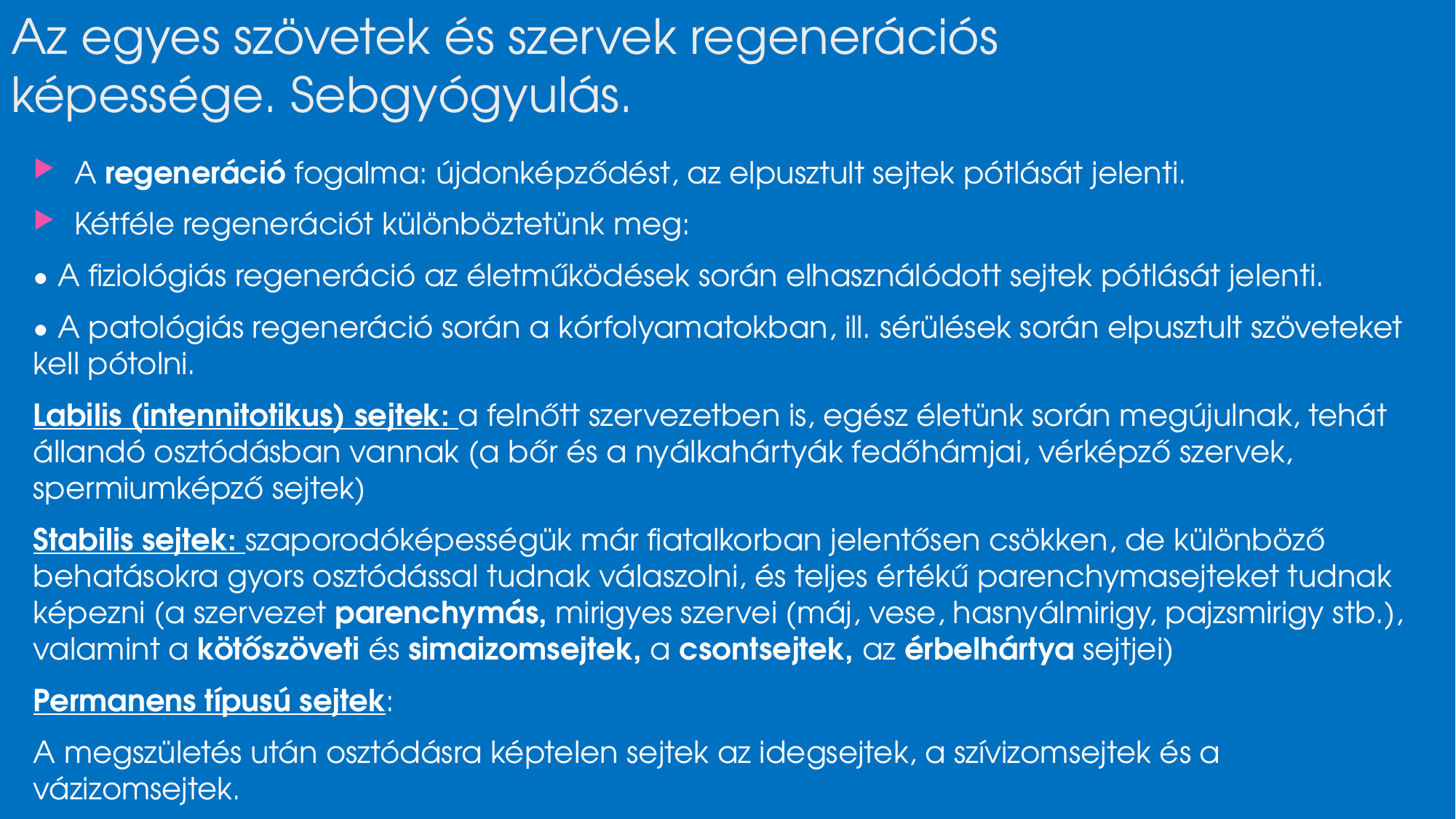

# Az egyes szövetek és szervek regenerációs képessége. Sebgyógyulás.
A regeneráció fogalma: újdonképződést, az elpusztult sejtek pótlását jelenti.
Kétféle regenerációt különböztetünk meg:
• A fiziológiás regeneráció az életműködések során elhasználódott sejtek pótlását jelenti.
• A patológiás regeneráció során a kórfolyamatokban, ill. sérülések során elpusztult szöveteket kell pótolni.
Labilis (intennitotikus) sejtek: a felnőtt szervezetben is, egész életünk során megújulnak, tehát állandó osztódásban vannak (a bőr és a nyálkahártyák fedőhámjai, vérképző szervek, spermiumképző sejtek)
Stabilis sejtek: szaporodóképességük már fiatalkorban jelentősen csökken, de különböző behatásokra gyors osztódással tudnak válaszolni, és teljes értékű parenchymasejteket tudnak képezni (a szervezet parenchymás, mirigyes szervei (máj, vese, hasnyálmirigy, pajzsmirigy stb.),
valamint a kötőszöveti és simaizomsejtek, a csontsejtek, az érbelhártya sejtjei)
Permanens típusú sejtek:
A megszületés után osztódásra képtelen sejtek az idegsejtek, a szívizomsejtek és a vázizomsejtek.